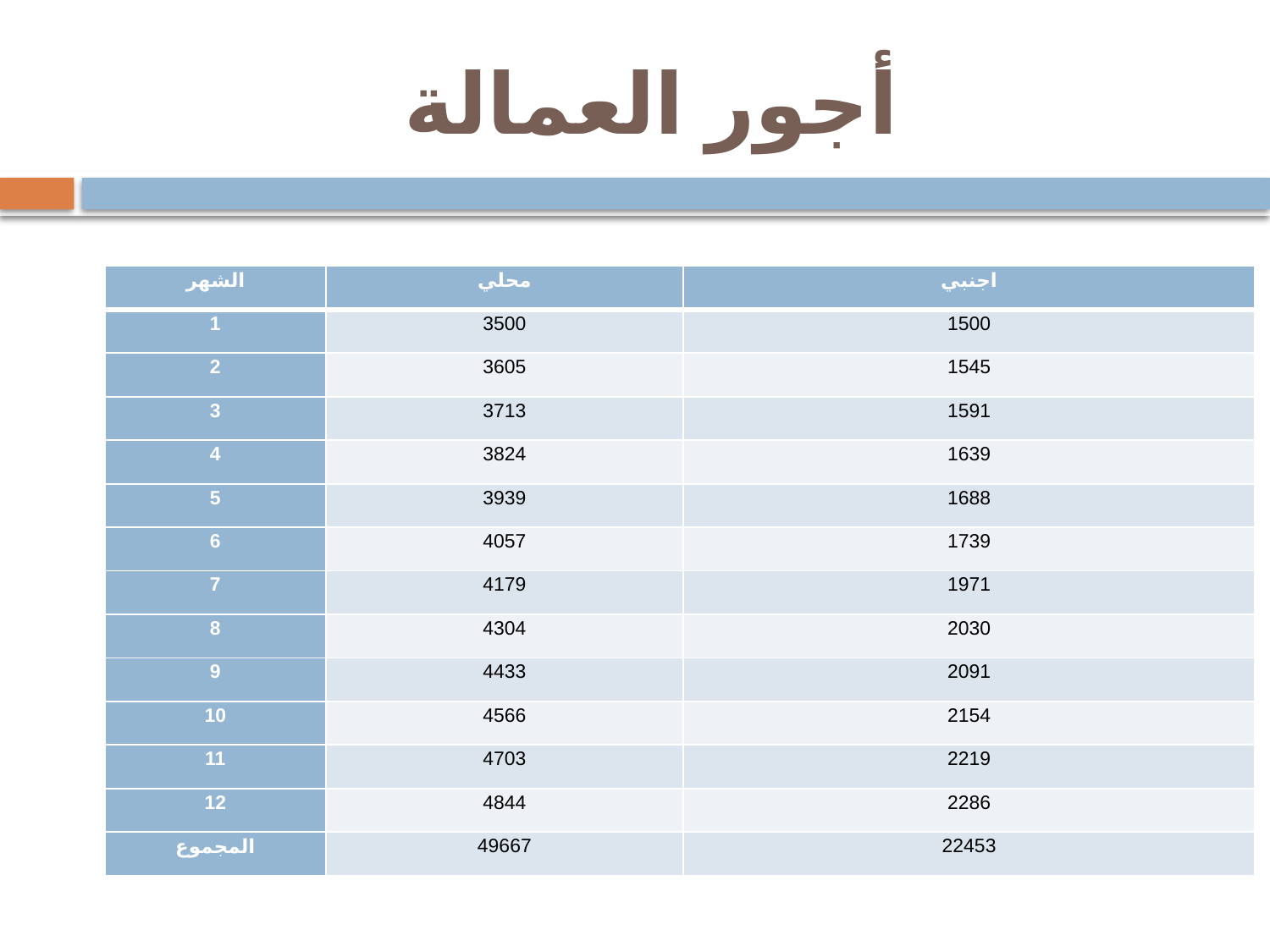

# أجور العمالة
| الشهر | محلي | اجنبي |
| --- | --- | --- |
| 1 | 3500 | 1500 |
| 2 | 3605 | 1545 |
| 3 | 3713 | 1591 |
| 4 | 3824 | 1639 |
| 5 | 3939 | 1688 |
| 6 | 4057 | 1739 |
| 7 | 4179 | 1971 |
| 8 | 4304 | 2030 |
| 9 | 4433 | 2091 |
| 10 | 4566 | 2154 |
| 11 | 4703 | 2219 |
| 12 | 4844 | 2286 |
| المجموع | 49667 | 22453 |